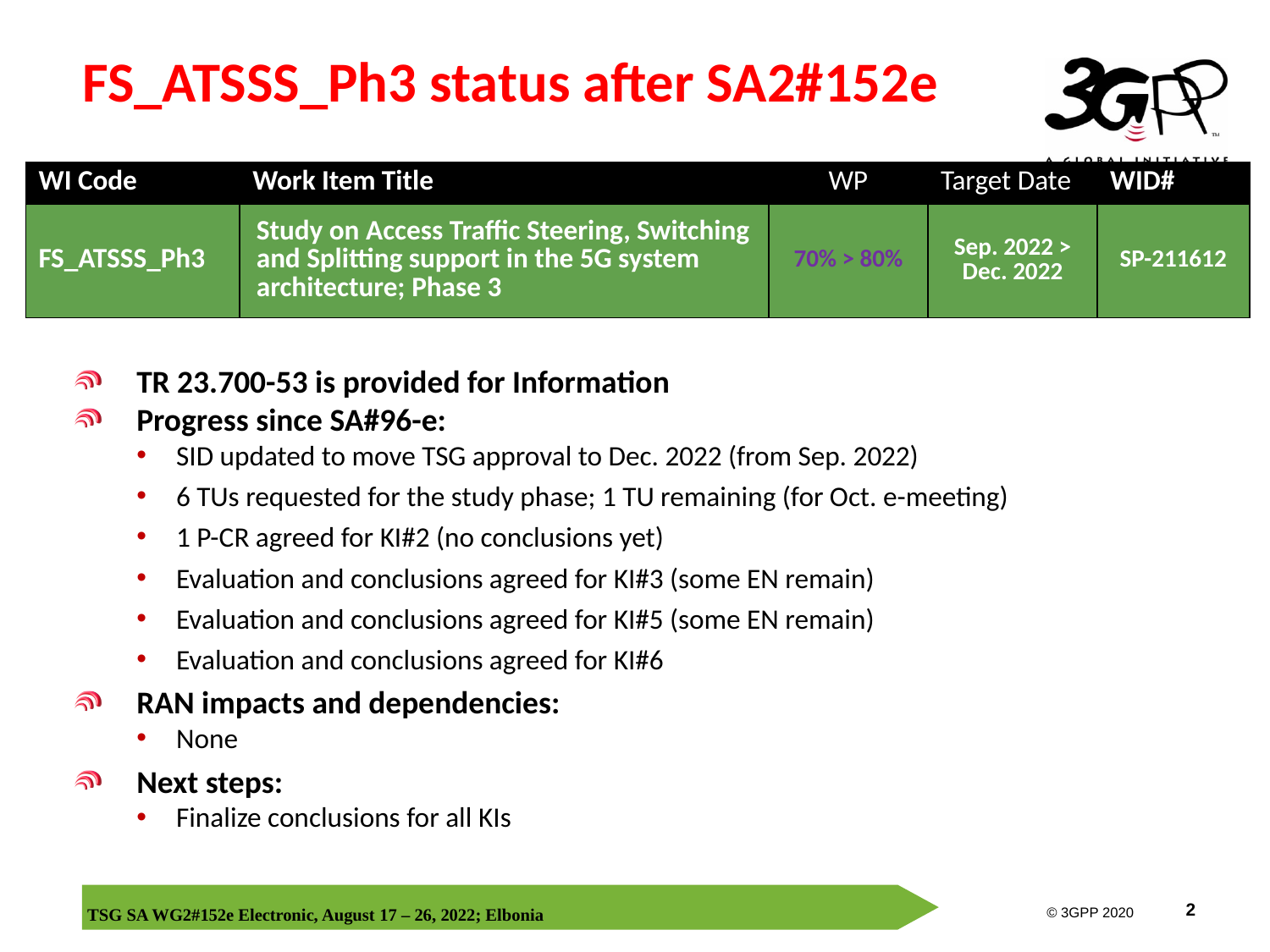

# FS_ATSSS_Ph3 status after SA2#152e
| WI Code | Work Item Title | WP | Target Date | WID# |
| --- | --- | --- | --- | --- |
| FS\_ATSSS\_Ph3 | Study on Access Traffic Steering, Switching and Splitting support in the 5G system architecture; Phase 3 | 70% > 80% | Sep. 2022 > Dec. 2022 | SP-211612 |
TR 23.700-53 is provided for Information
Progress since SA#96-e:
SID updated to move TSG approval to Dec. 2022 (from Sep. 2022)
6 TUs requested for the study phase; 1 TU remaining (for Oct. e-meeting)
1 P-CR agreed for KI#2 (no conclusions yet)
Evaluation and conclusions agreed for KI#3 (some EN remain)
Evaluation and conclusions agreed for KI#5 (some EN remain)
Evaluation and conclusions agreed for KI#6
RAN impacts and dependencies:
None
Next steps:
Finalize conclusions for all KIs